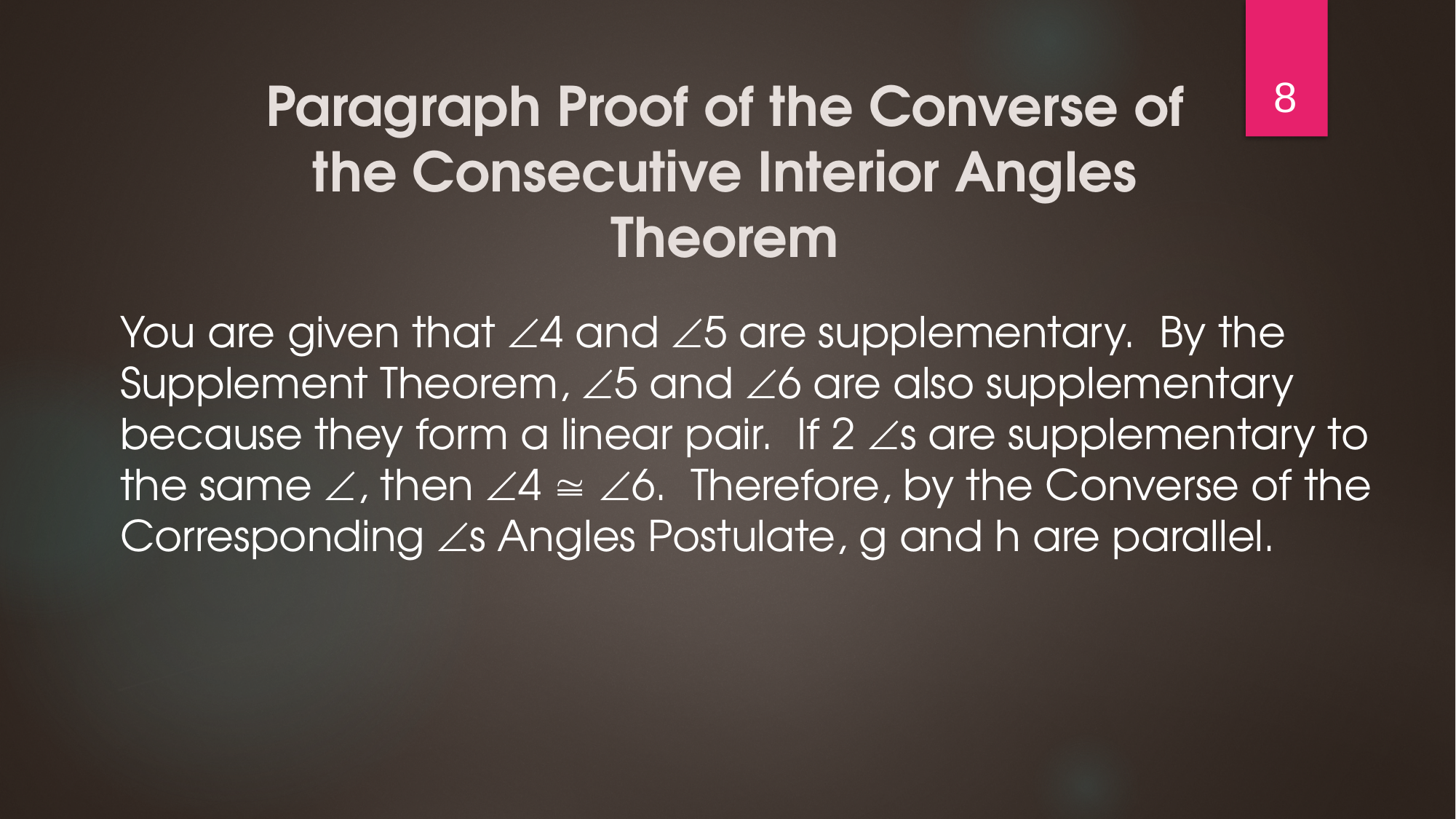

8
# Paragraph Proof of the Converse of the Consecutive Interior Angles Theorem
	You are given that ∠4 and ∠5 are supplementary.  By the Supplement Theorem, ∠5 and ∠6 are also supplementary because they form a linear pair.  If 2 ∠s are supplementary to the same ∠, then ∠4 ≅ ∠6.  Therefore, by the Converse of the Corresponding ∠s Angles Postulate, g and h are parallel.